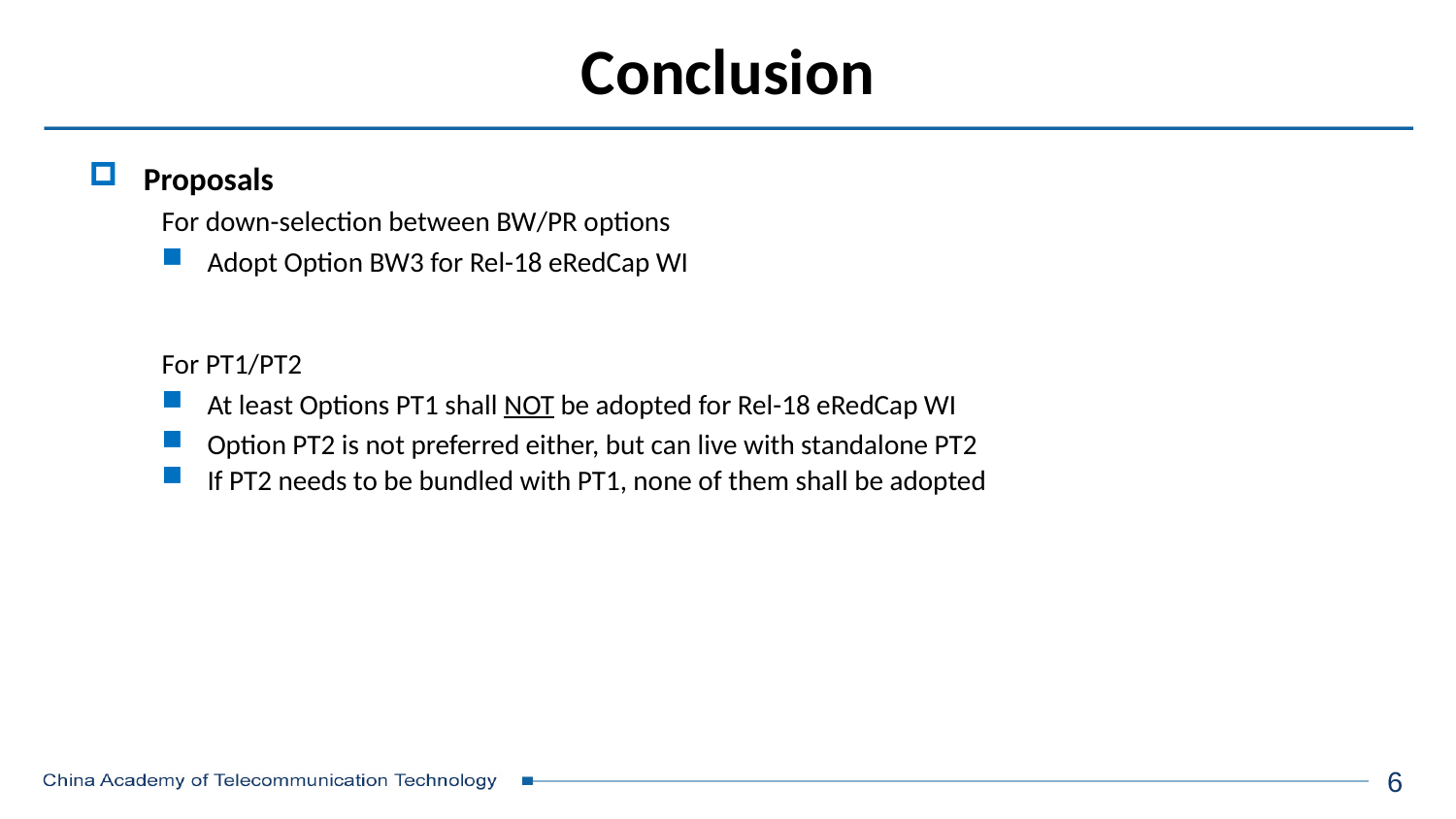

# Conclusion
Proposals
For down-selection between BW/PR options
Adopt Option BW3 for Rel-18 eRedCap WI

For PT1/PT2
At least Options PT1 shall NOT be adopted for Rel-18 eRedCap WI
Option PT2 is not preferred either, but can live with standalone PT2
If PT2 needs to be bundled with PT1, none of them shall be adopted
6